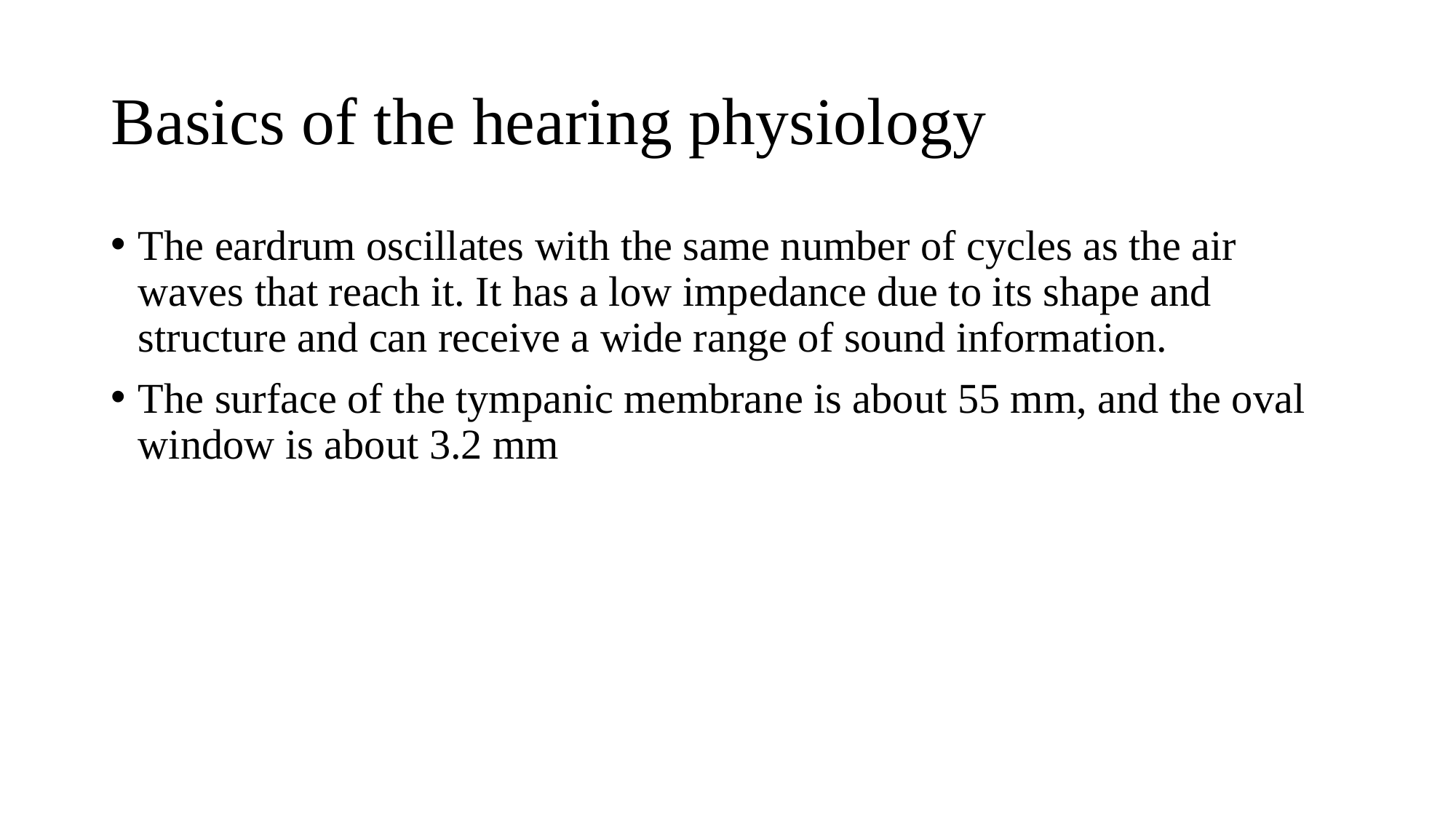

# Basics of the hearing physiology
The eardrum oscillates with the same number of cycles as the air waves that reach it. It has a low impedance due to its shape and structure and can receive a wide range of sound information.
The surface of the tympanic membrane is about 55 mm, and the oval window is about 3.2 mm